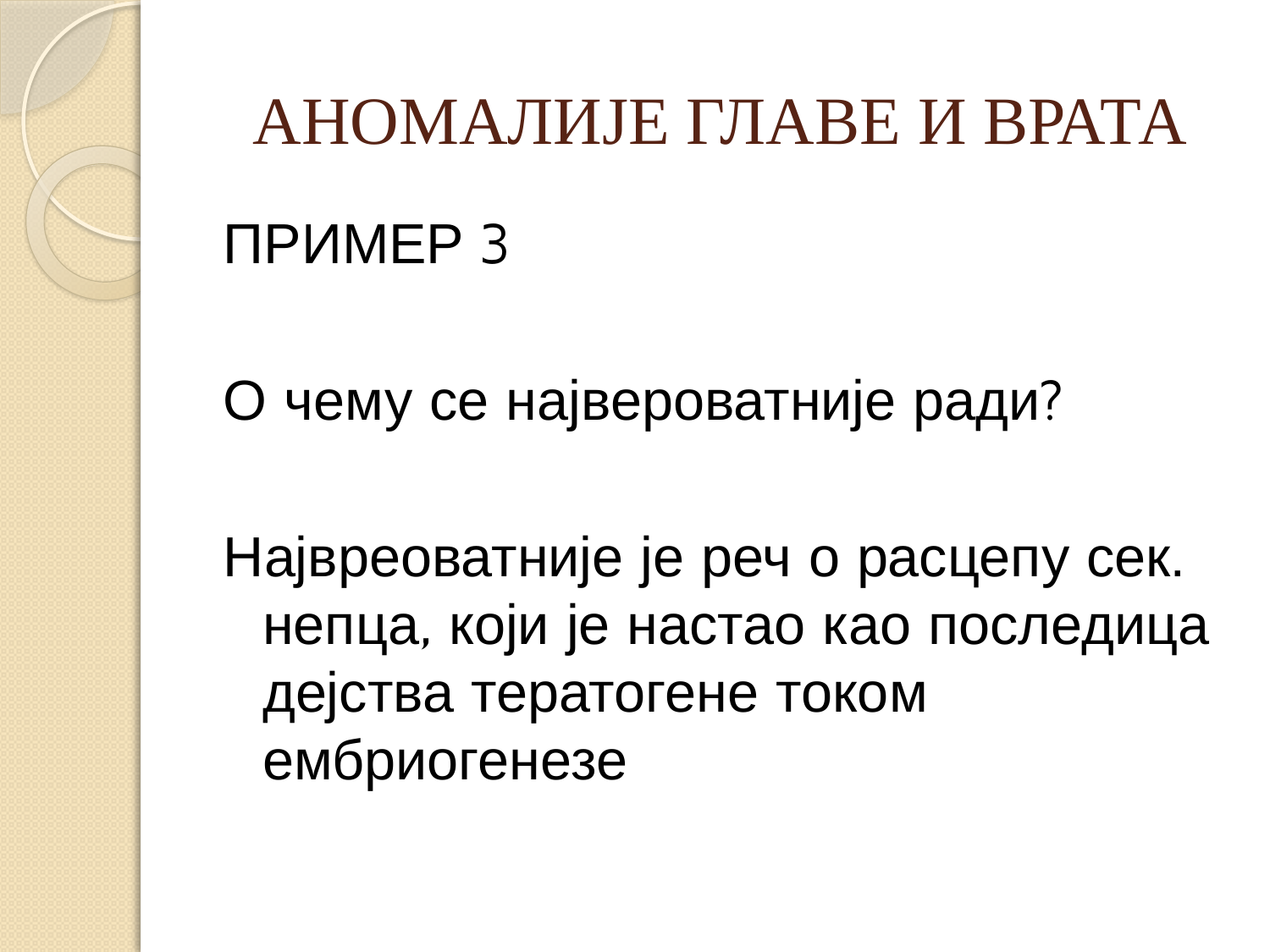

# АНОМАЛИЈЕ ГЛАВЕ И ВРАТА
ПРИМЕР 3

О чему се највероватније ради?

Највреоватније је реч о расцепу сек. непца, који је настао као последица дејства тератогене током ембриогенезе